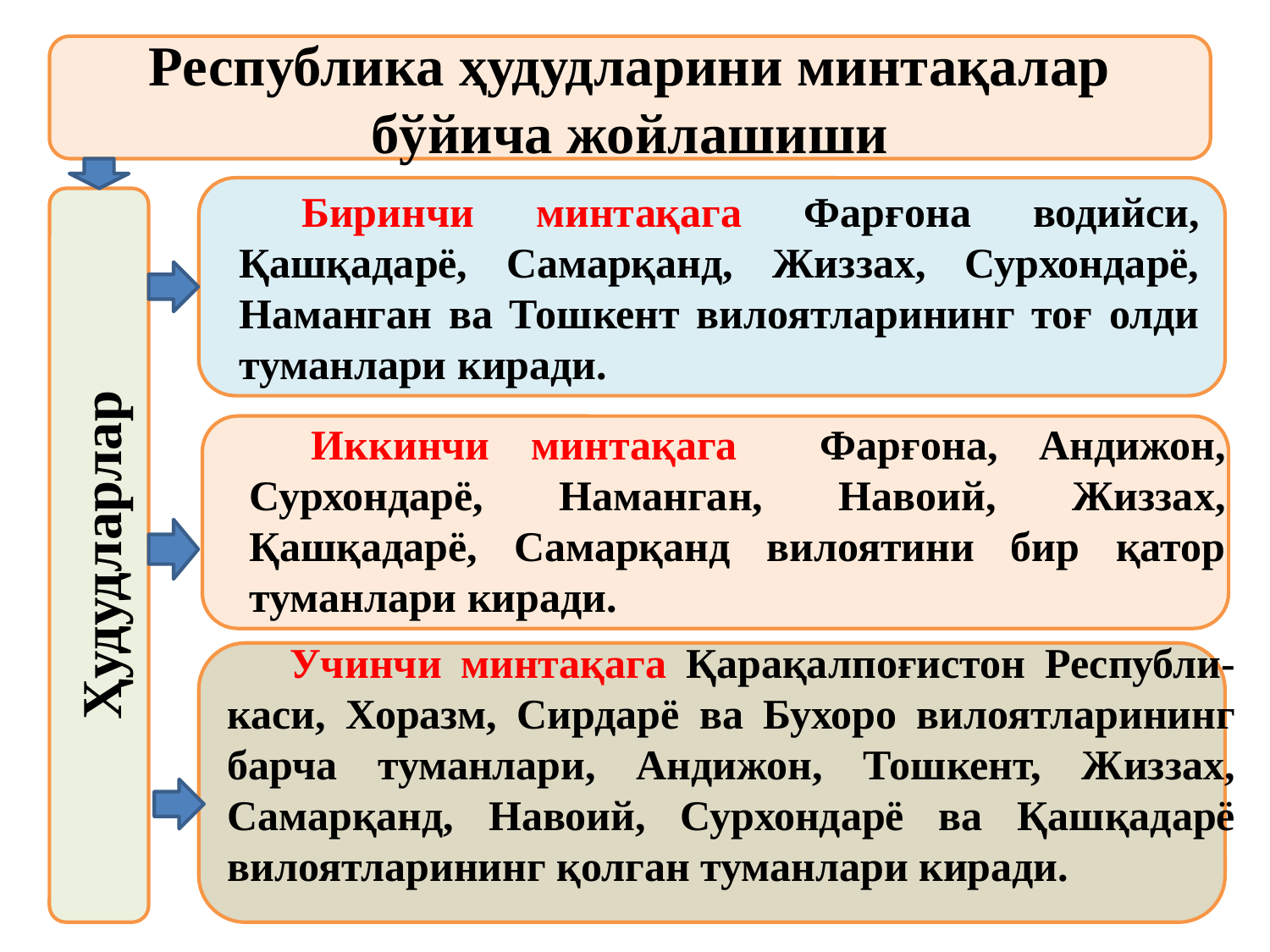

Республика ҳудудларини минтақалар бўйича жойлашиши

Биринчи минтақага Фарғона водийси, Қашқадарё, Самарқанд, Жиззах, Сурхондарё, Наманган ва Тошкент вилоятларининг тоғ олди туманлари киради.
Ҳудудларлар

Иккинчи минтақага  Фарғона, Андижон, Сурхондарё, Наманган, Навоий, Жиззах, Қашқадарё, Самарқанд вилоятини бир қатор туманлари киради.

Учинчи минтақага Қарақалпоғистон Республи-каси, Хоразм, Сирдарё ва Бухоро вилоятларининг барча туманлари, Андижон, Тошкент, Жиззах, Самарқанд, Навоий, Сурхондарё ва Қашқадарё вилоятларининг қолган туманлари киради.